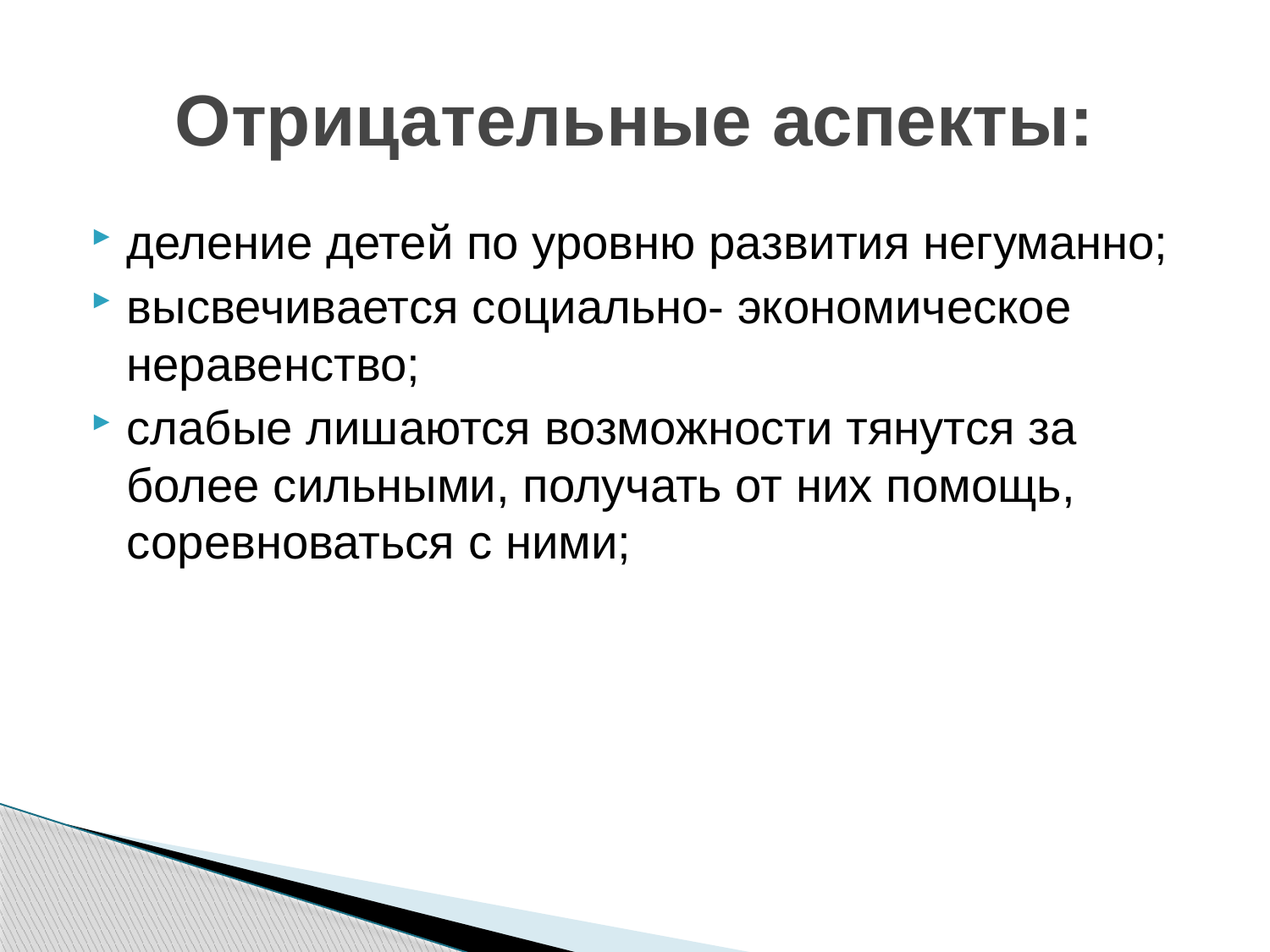

# Отрицательные аспекты:
деление детей по уровню развития негуманно;
высвечивается социально- экономическое неравенство;
слабые лишаются возможности тянутся за более сильными, получать от них помощь, соревноваться с ними;